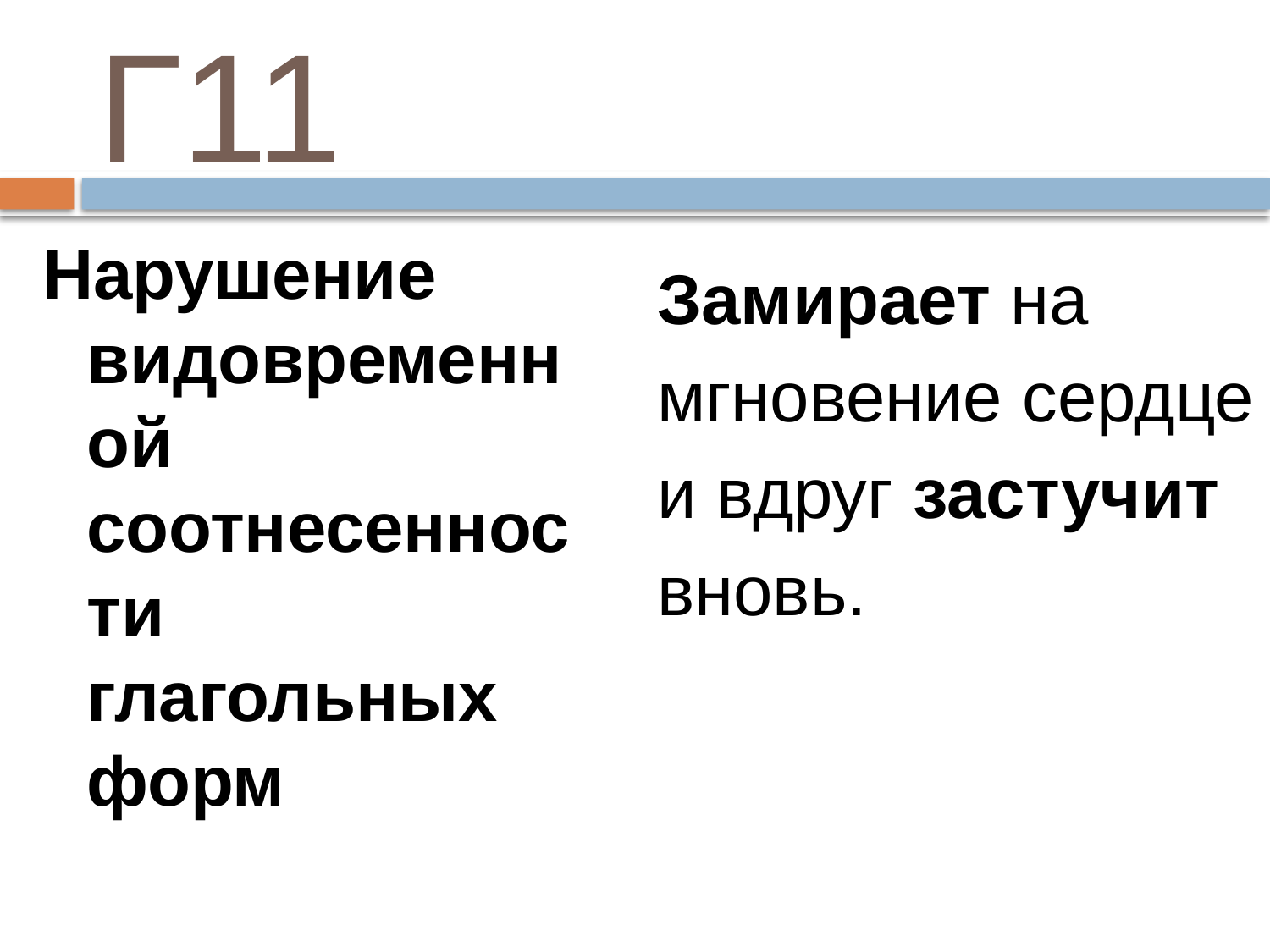

# Г11
Нарушение видовременной соотнесенности глагольных форм
Замирает на
мгновение сердце
и вдруг застучит
вновь.